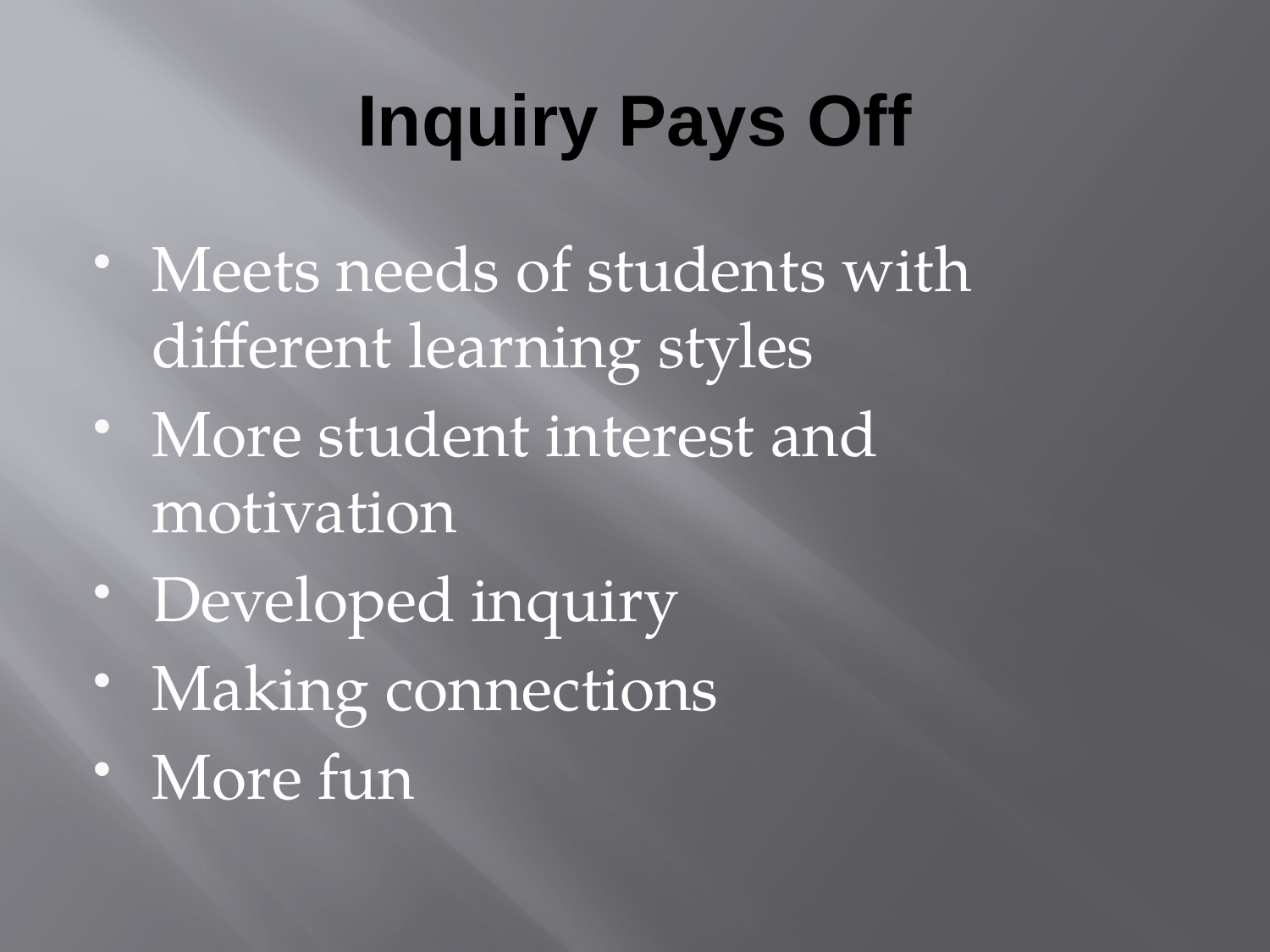

# Inquiry Pays Off
Meets needs of students with different learning styles
More student interest and motivation
Developed inquiry
Making connections
More fun